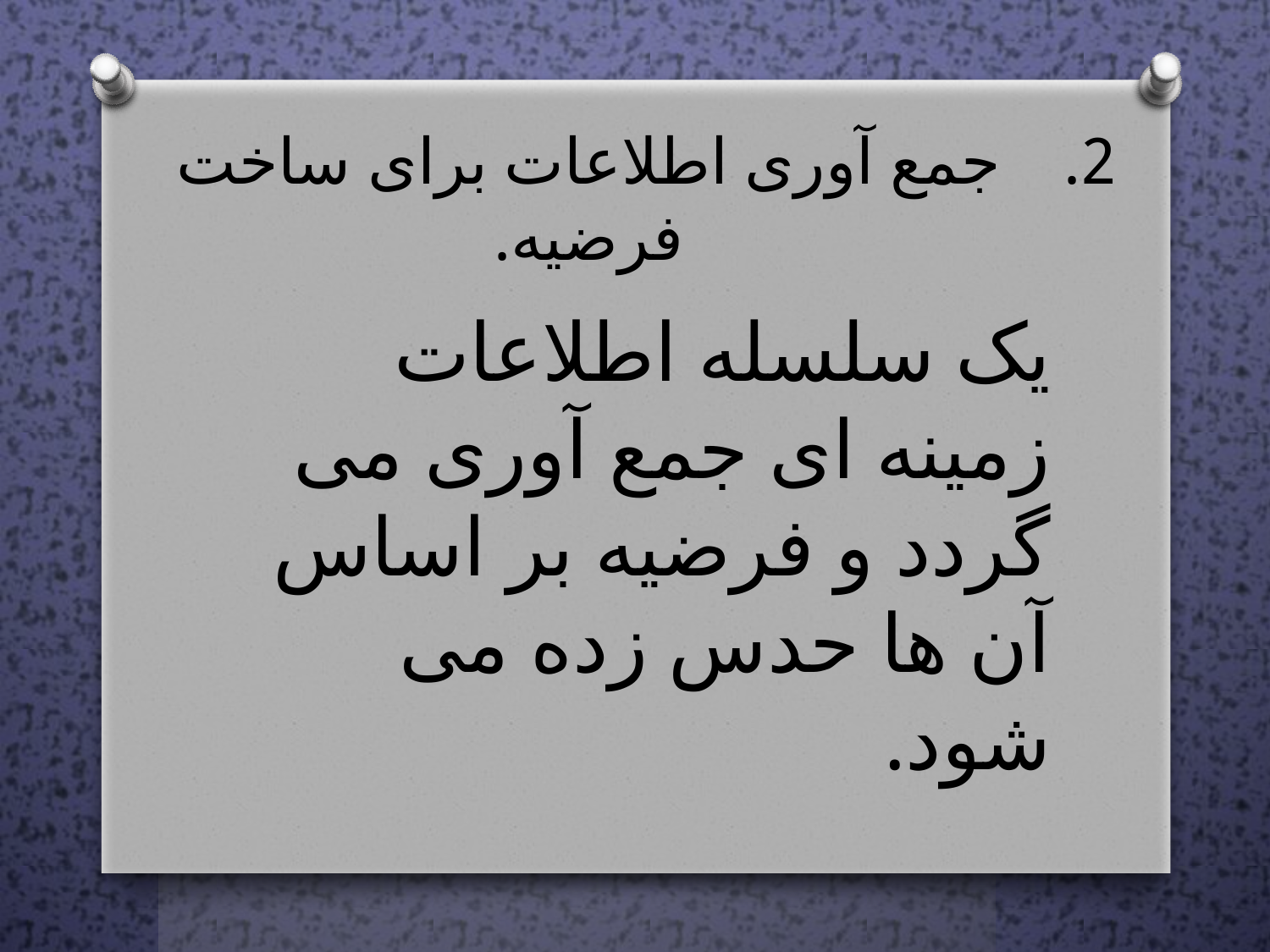

# جمع آوری اطلاعات برای ساخت فرضیه.
یک سلسله اطلاعات زمینه ای جمع آوری می گردد و فرضیه بر اساس آن ها حدس زده می شود.